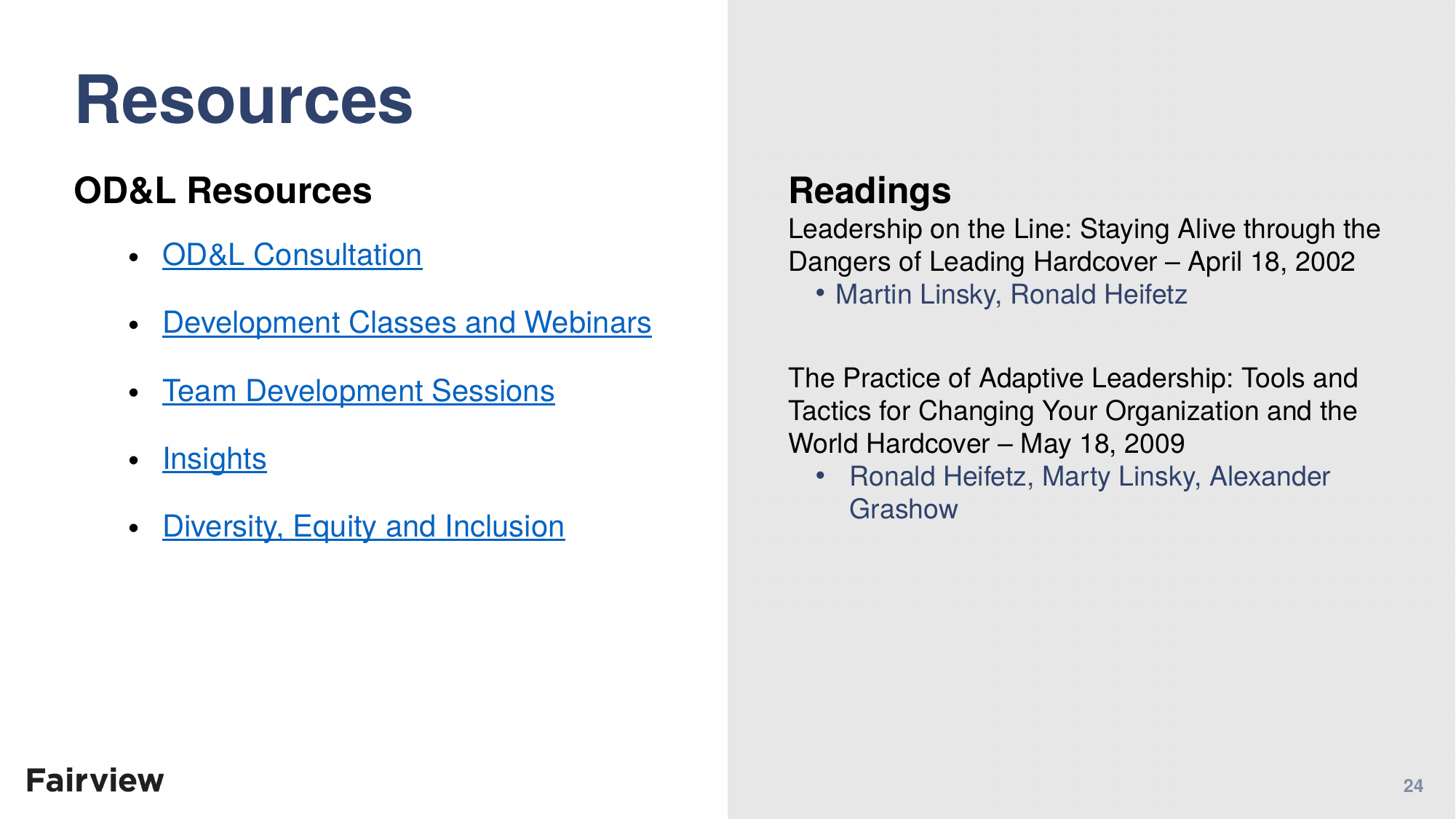

# Resources
OD&L Resources
OD&L Consultation
Development Classes and Webinars
Team Development Sessions
Insights
Diversity, Equity and Inclusion
Readings
Leadership on the Line: Staying Alive through the Dangers of Leading Hardcover – April 18, 2002
Martin Linsky, Ronald Heifetz

The Practice of Adaptive Leadership: Tools and Tactics for Changing Your Organization and the World Hardcover – May 18, 2009
Ronald Heifetz, Marty Linsky, Alexander Grashow
24